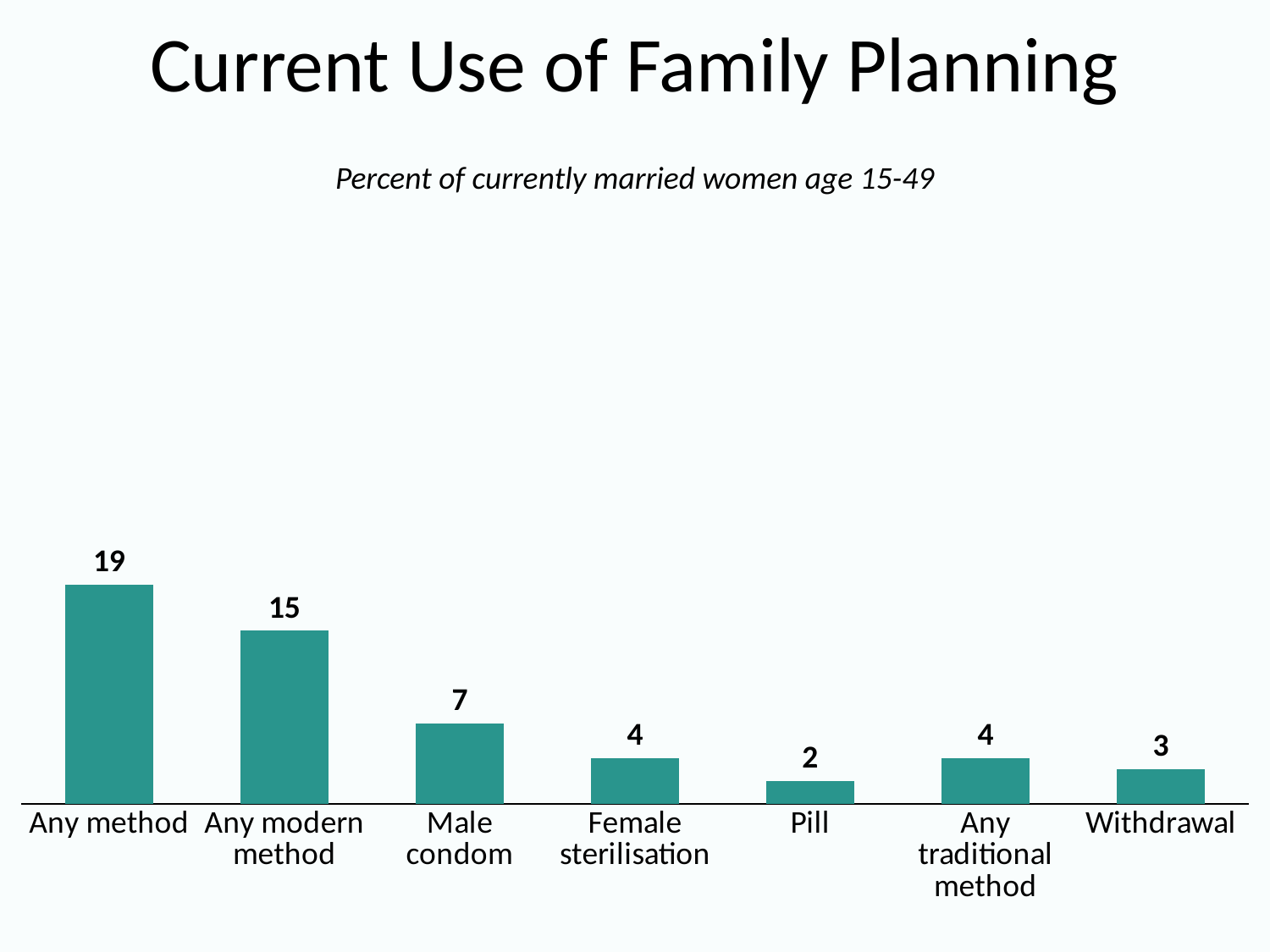

# Current Use of Family Planning
Percent of currently married women age 15-49

### Chart

| Category | Currently married women |
|---|---|
| Any method | 19.0 |
| Any modern method | 15.0 |
| Male condom | 7.0 |
| Female sterilisation | 4.0 |
| Pill | 2.0 |
| Any traditional method | 4.0 |
| Withdrawal | 3.0 |